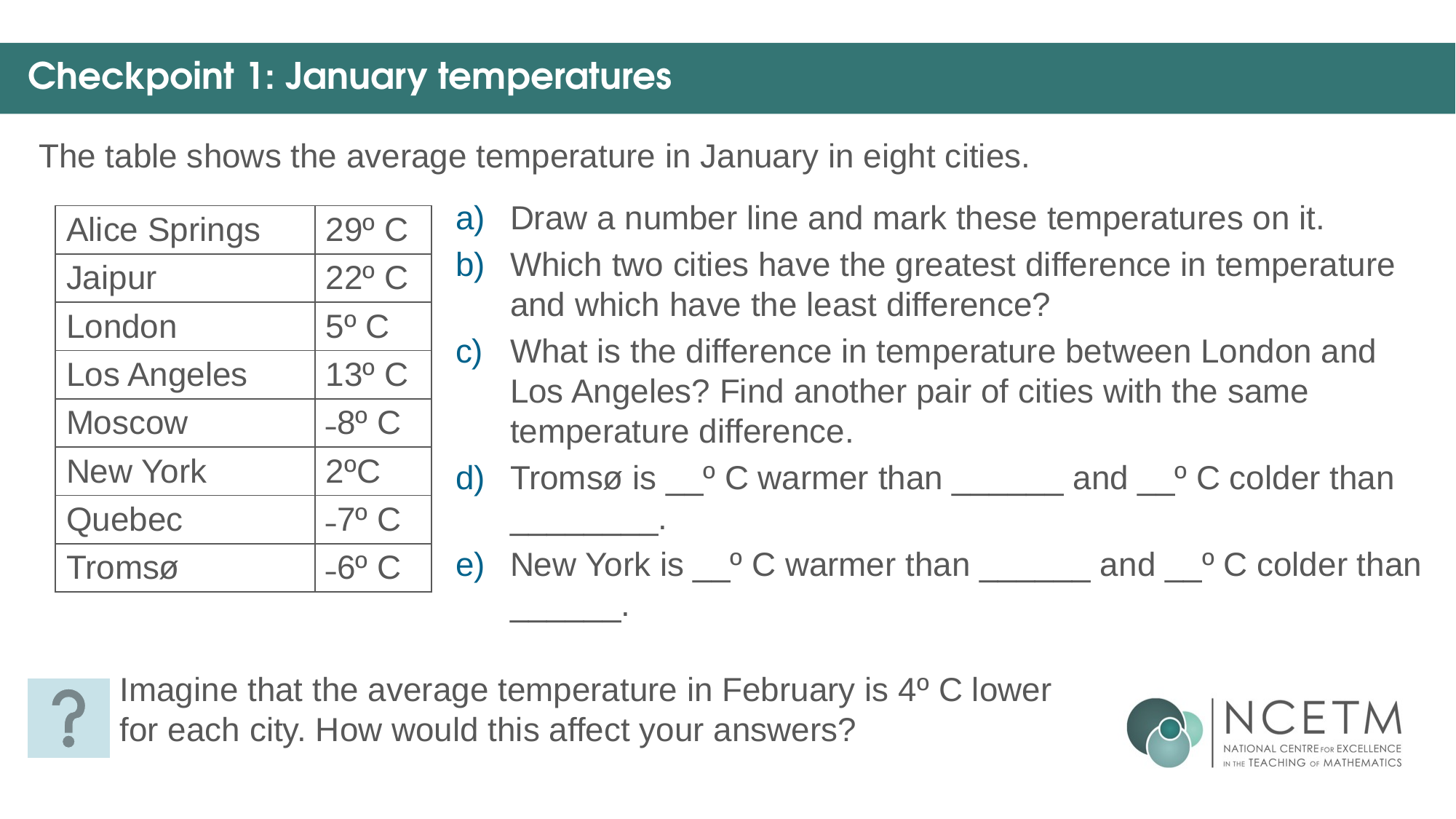

Checkpoint 1: January temperatures

The table shows the average temperature in January in eight cities.
Draw a number line and mark these temperatures on it.
Which two cities have the greatest difference in temperature and which have the least difference?
What is the difference in temperature between London and Los Angeles? Find another pair of cities with the same temperature difference.
Tromsø is __º C warmer than ______ and __º C colder than ________.
New York is __º C warmer than ______ and __º C colder than ______.
| Alice Springs | 29º C |
| --- | --- |
| Jaipur | 22º C |
| London | 5º C |
| Los Angeles | 13º C |
| Moscow | ˗8º C |
| New York | 2ºC |
| Quebec | ˗7º C |
| Tromsø | ˗6º C |
Imagine that the average temperature in February is 4º C lower for each city. How would this affect your answers?